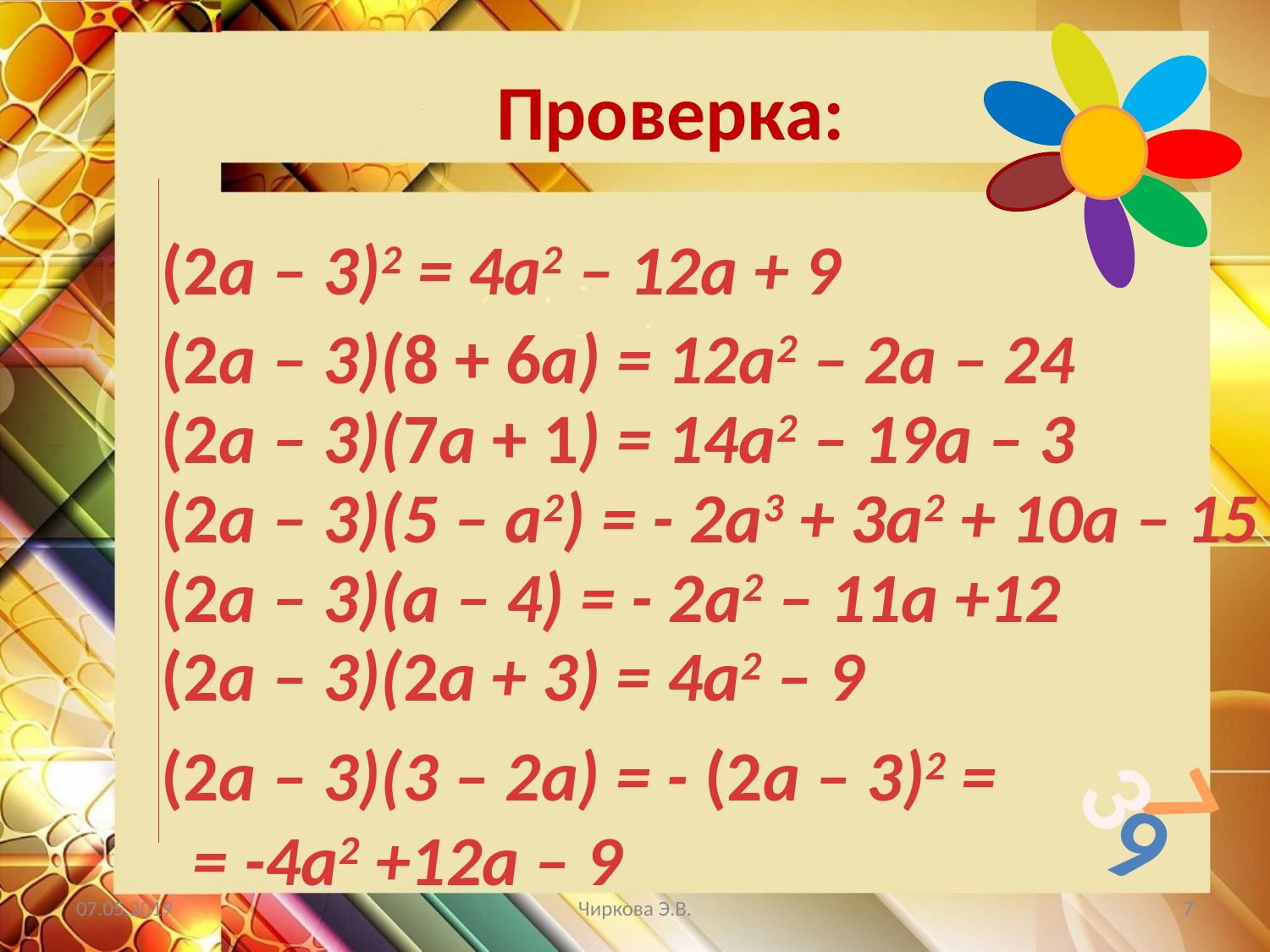

# Проверка:
(2а – 3)2 = 4а2 – 12а + 9
(2а – 3)(8 + 6а) = 12а2 – 2а – 24
(2а – 3)(7а + 1) = 14а2 – 19а – 3
(2а – 3)(5 – а2) = - 2а3 + 3а2 + 10а – 15
(2а – 3)(а – 4) = - 2а2 – 11а +12
(2а – 3)(2а + 3) = 4а2 – 9
(2а – 3)(3 – 2а) = - (2а – 3)2 =
  = -4а2 +12а – 9
3
7
9
07.05.2019
Чиркова Э.В.
7